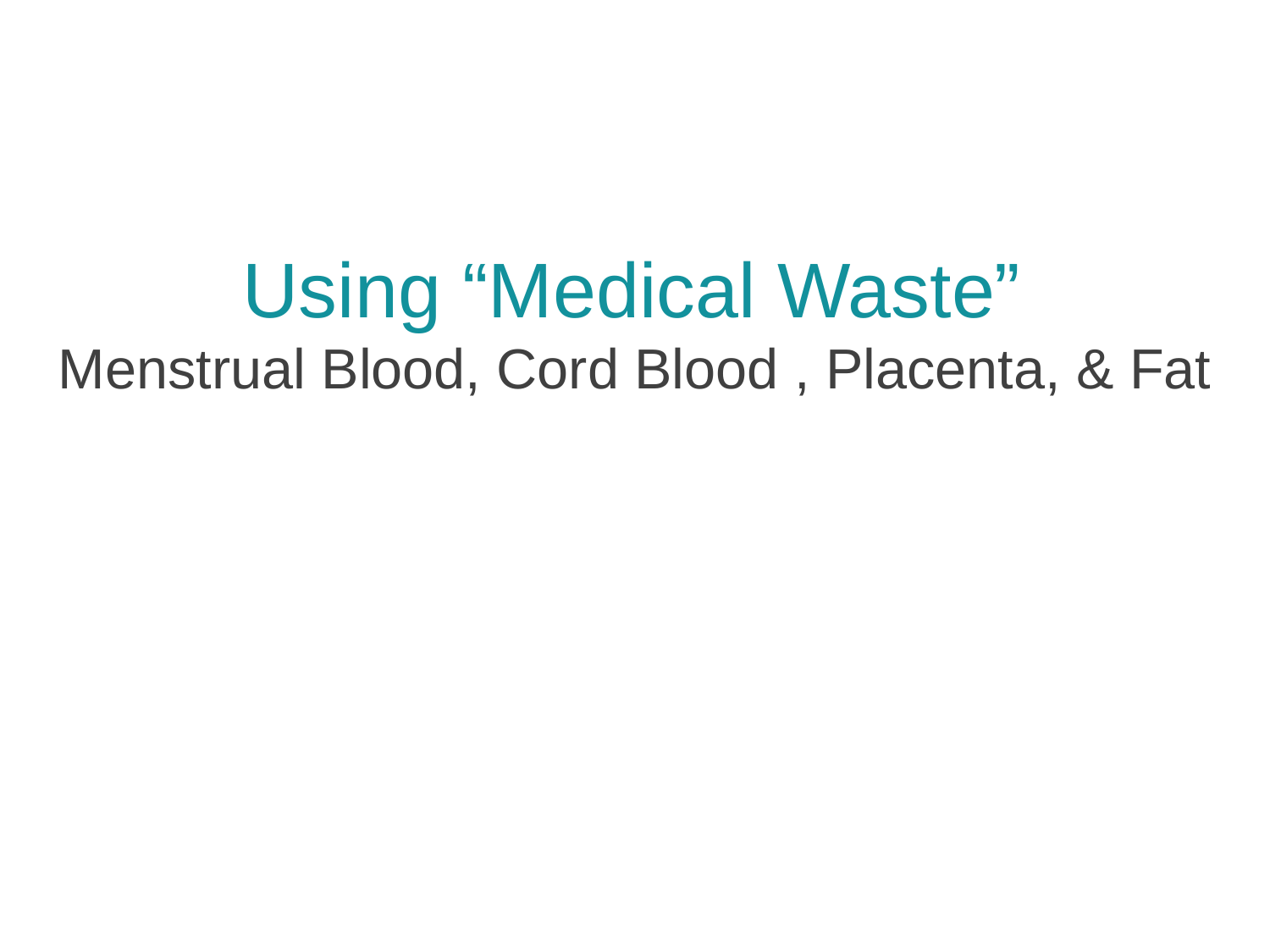

# Using “Medical Waste” Menstrual Blood, Cord Blood , Placenta, & Fat